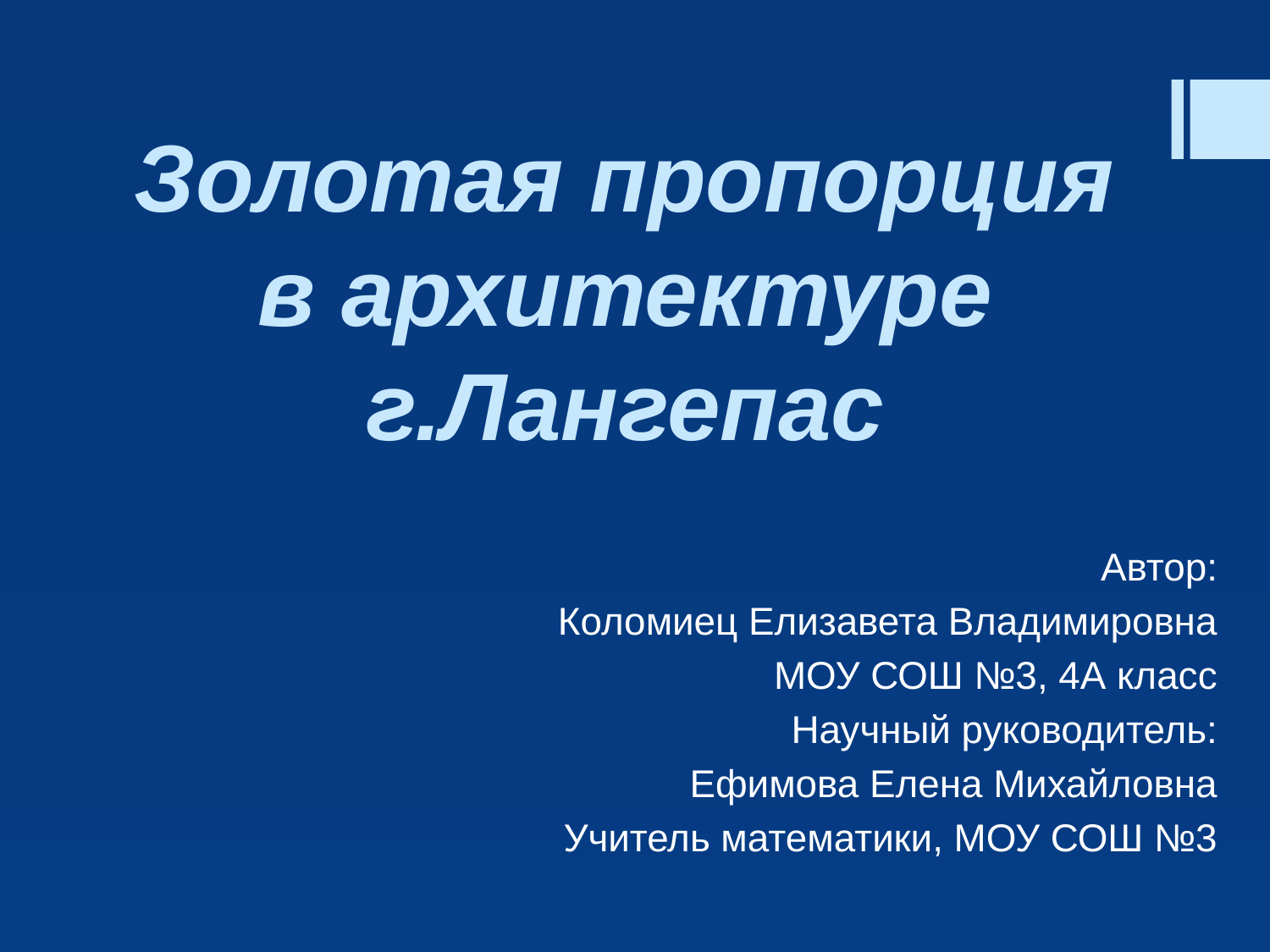

# Золотая пропорция в архитектуре г.Лангепас
Автор:
Коломиец Елизавета Владимировна
МОУ СОШ №3, 4А класс
Научный руководитель:
Ефимова Елена Михайловна
Учитель математики, МОУ СОШ №3